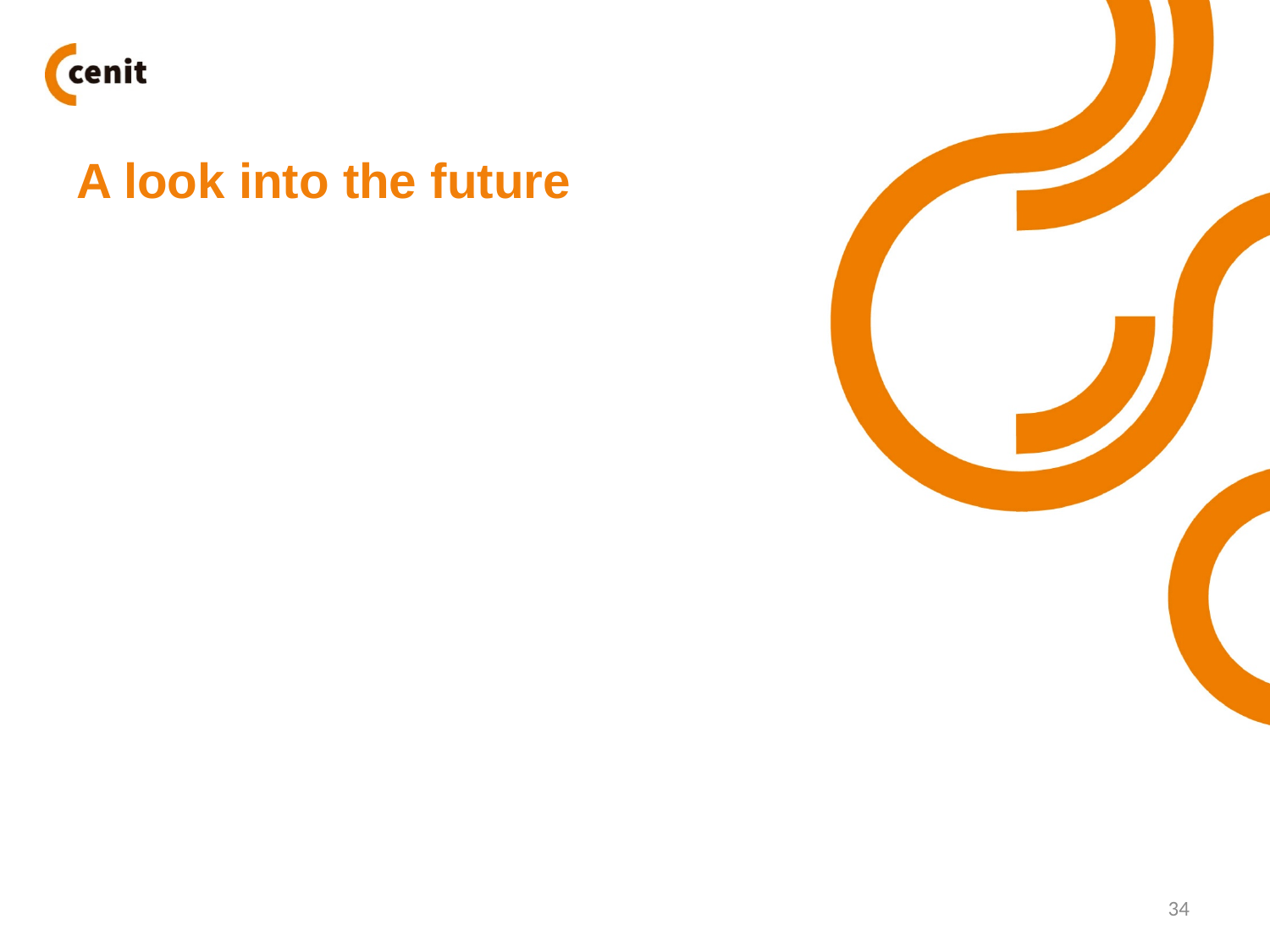

# A look into the future

34